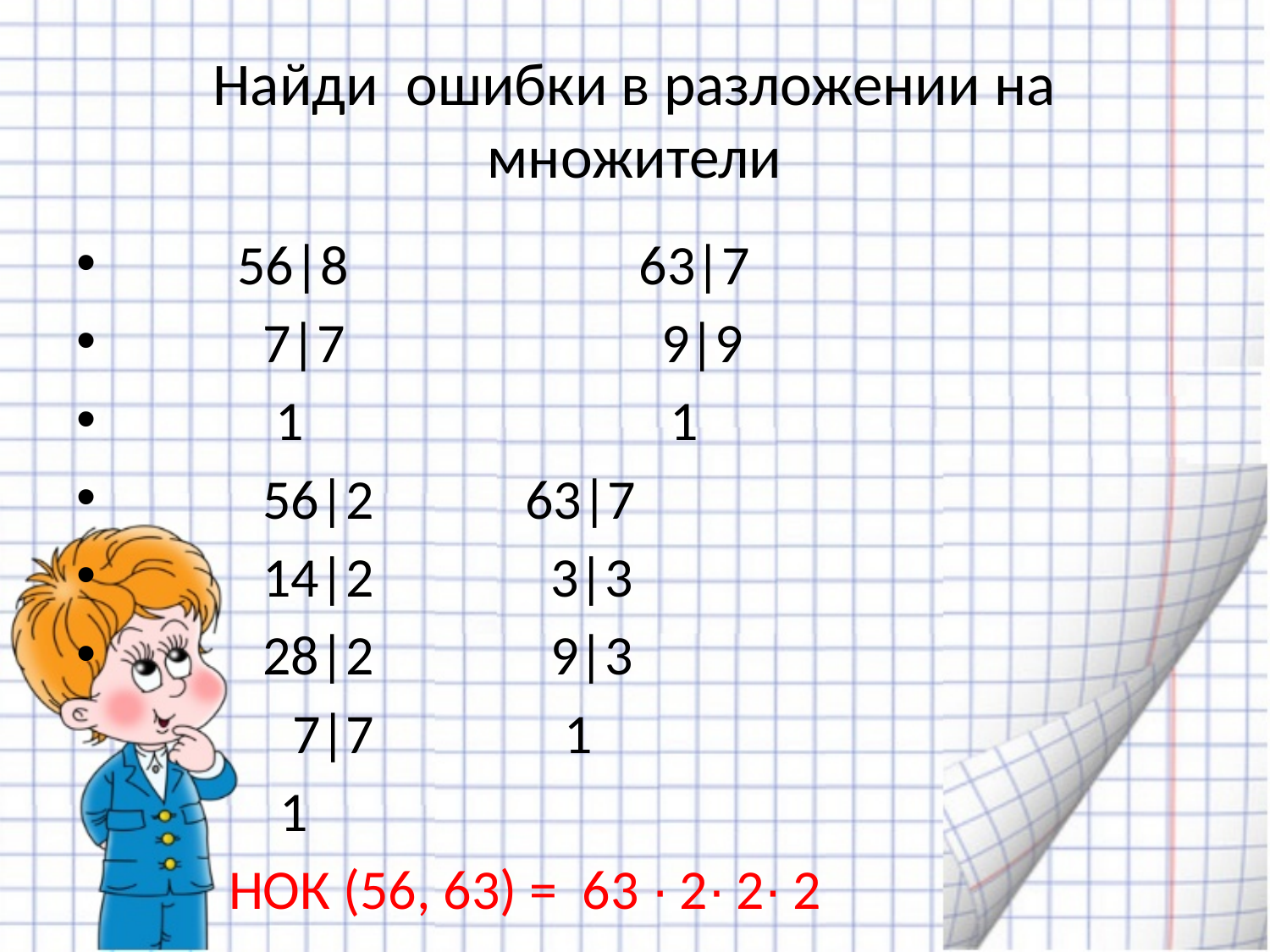

# Найди  ошибки в разложении на множители
         56|8                       63|7
           7|7                         9|9
            1                             1
           56|2            63|7
           14|2              3|3
           28|2              9|3
                 7|7               1
                1
            НОК (56, 63) =  63 ∙ 2∙ 2∙ 2